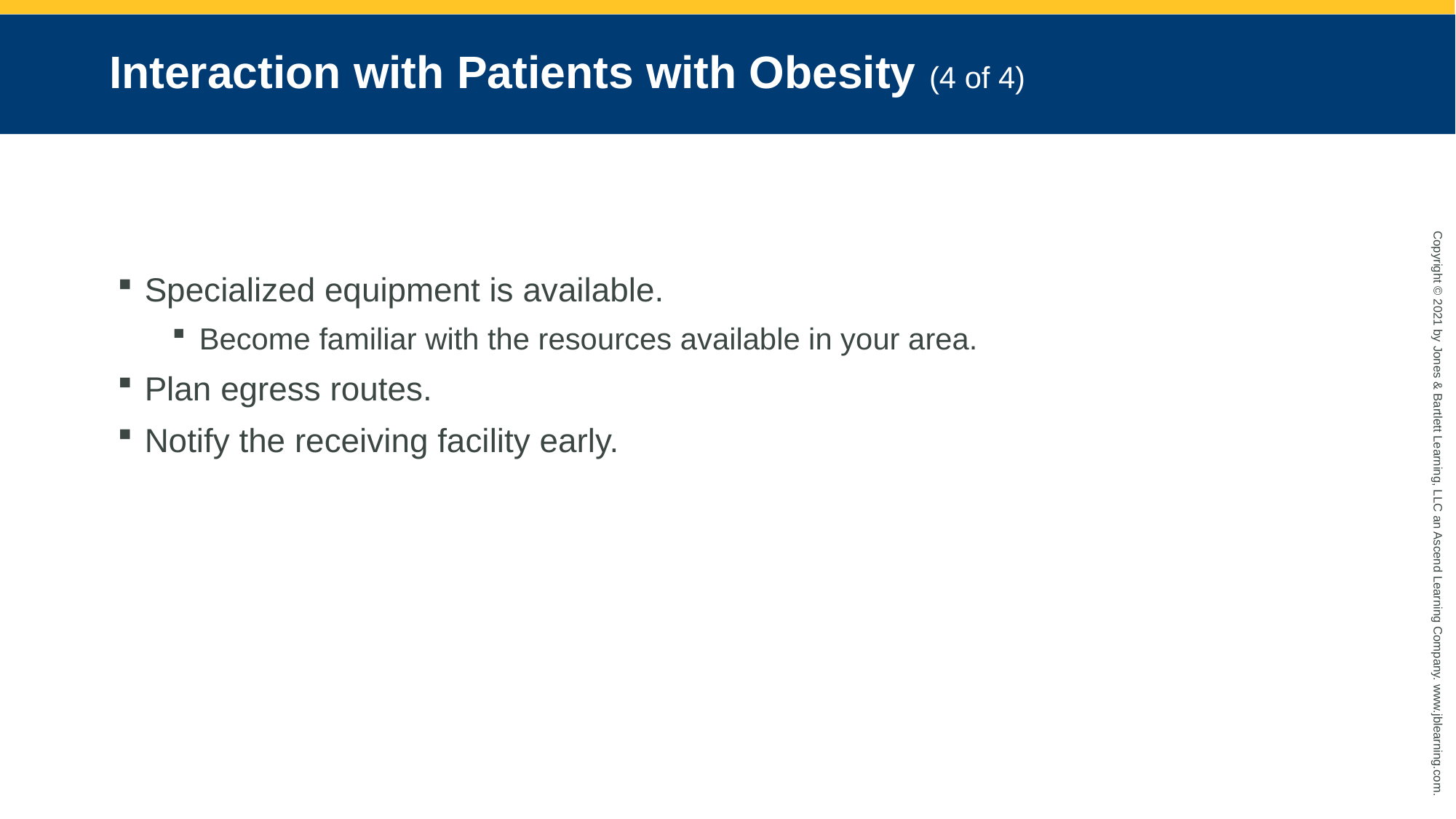

# Interaction with Patients with Obesity (4 of 4)
Specialized equipment is available.
Become familiar with the resources available in your area.
Plan egress routes.
Notify the receiving facility early.